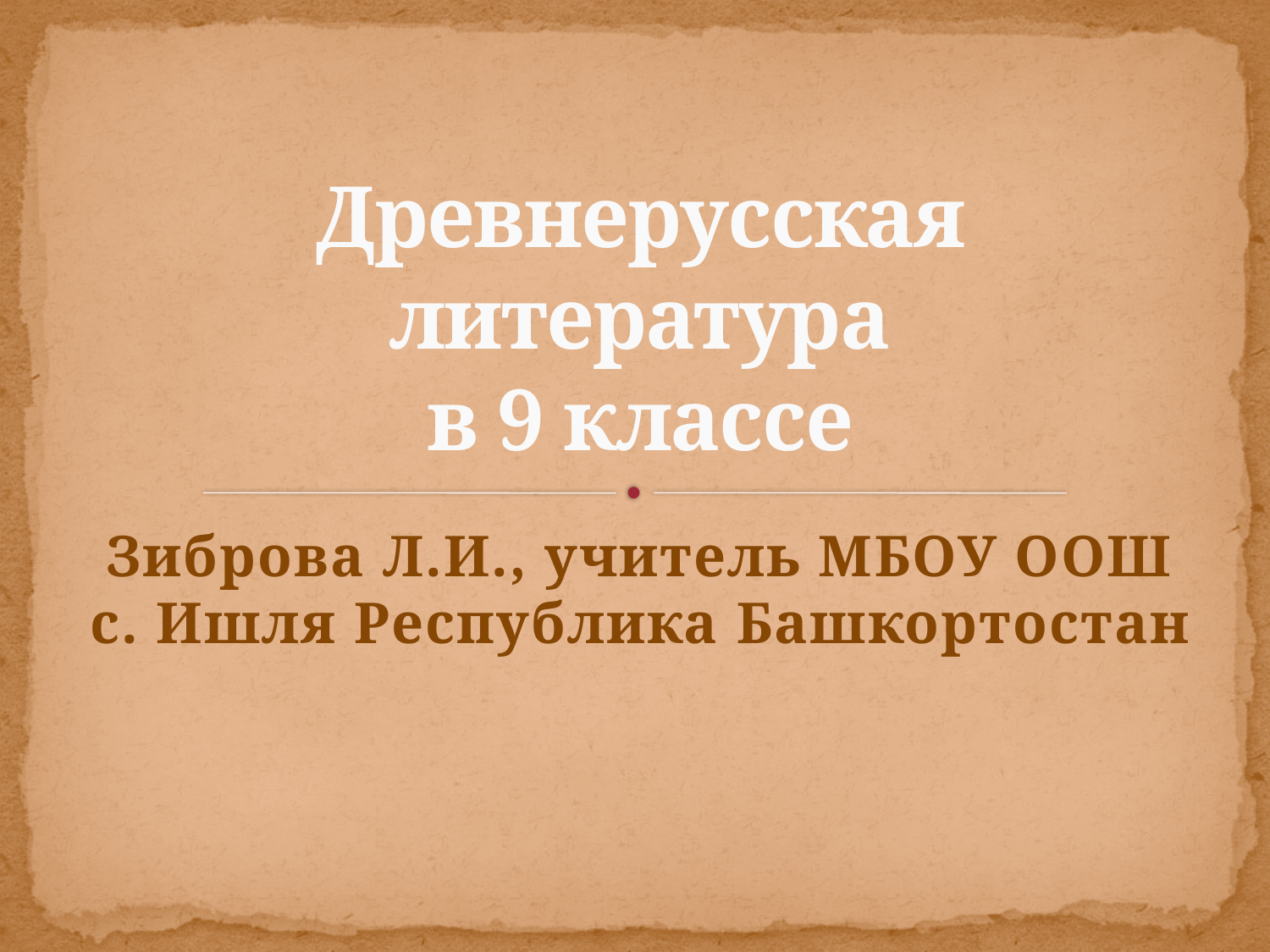

# Древнерусская литература в 9 классе
Зиброва Л.И., учитель МБОУ ООШ с. Ишля Республика Башкортостан